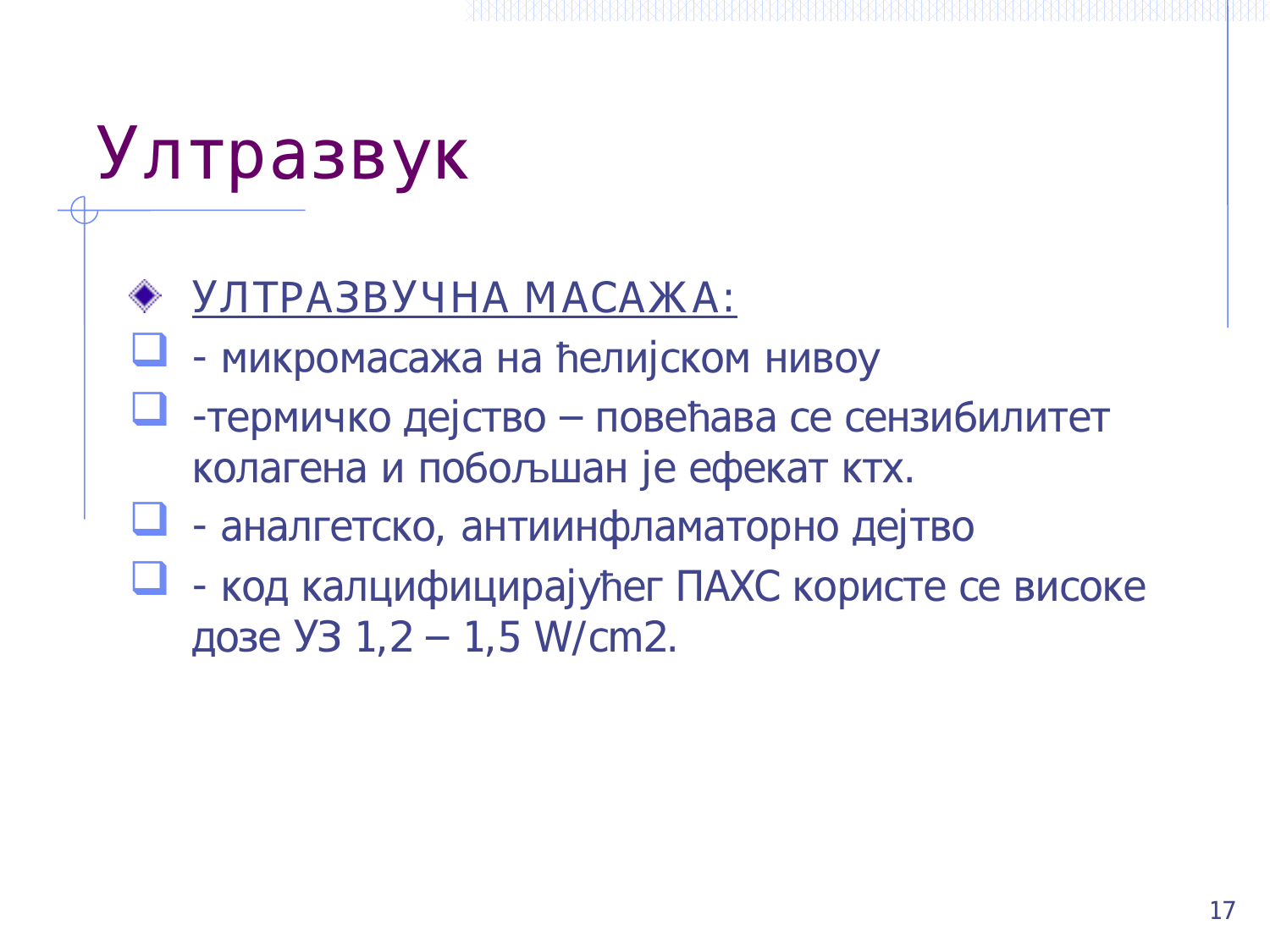

# Ултразвук
УЛТРАЗВУЧНА МАСАЖА:
- микромасажа на ћелијском нивоу
-термичко дејство – повећава се сензибилитет колагена и побољшан је ефекат ктх.
- аналгетско, антиинфламаторно дејтво
- код калцифицирајућег ПАХС користе се високе дозе УЗ 1,2 – 1,5 W/cm2.

17